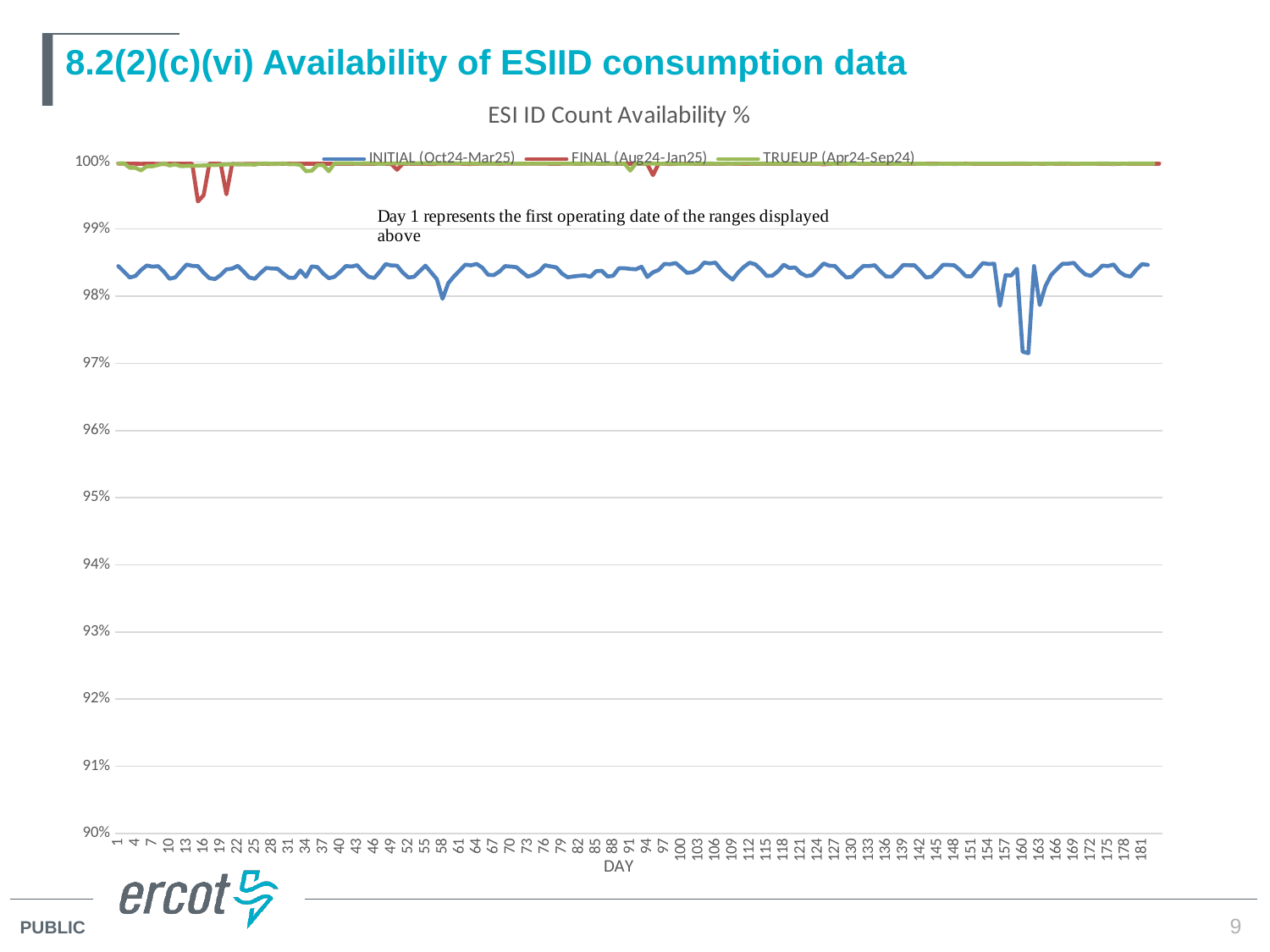

# 8.2(2)(c)(vi) Availability of ESIID consumption data

### Chart: ESI ID Count Availability %

| Category | INITIAL (Oct24-Mar25) | FINAL (Aug24-Jan25) | TRUEUP (Apr24-Sep24) |
|---|---|---|---|
9